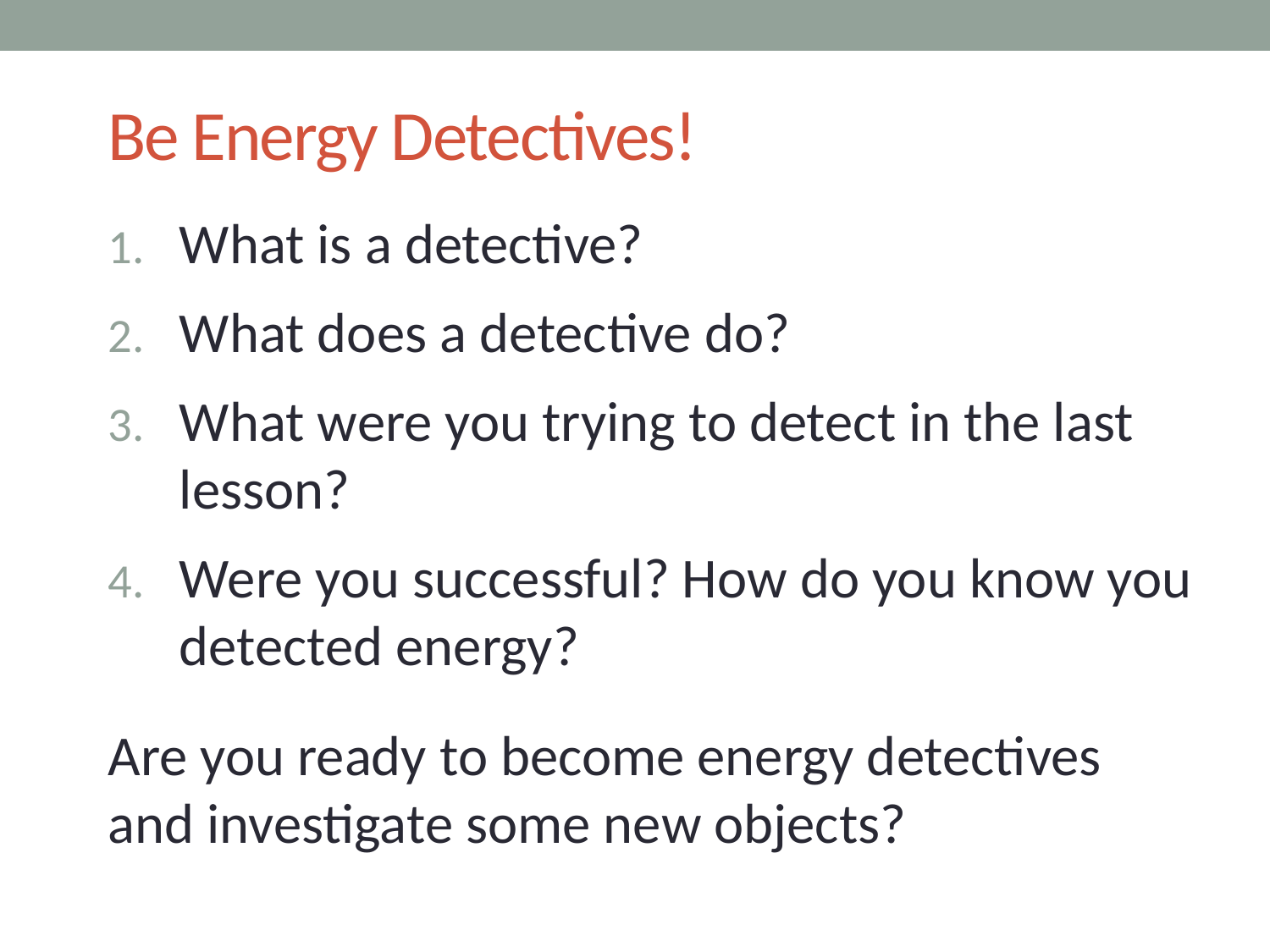

# Be Energy Detectives!
What is a detective?
What does a detective do?
What were you trying to detect in the last lesson?
Were you successful? How do you know you detected energy?
Are you ready to become energy detectives and investigate some new objects?